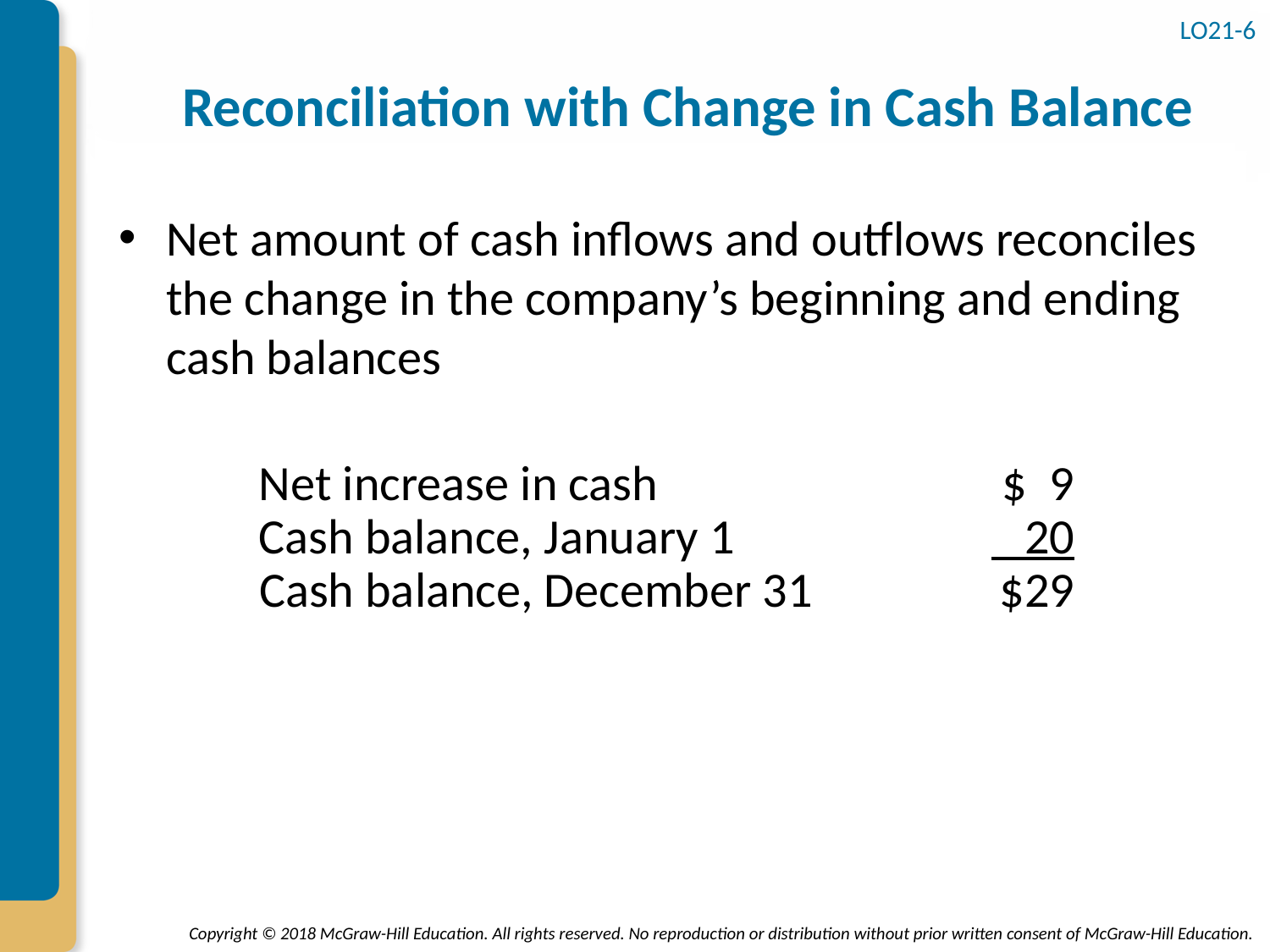

# Reconciliation with Change in Cash Balance
LO21-6
Net amount of cash inflows and outflows reconciles the change in the company’s beginning and ending cash balances

Net increase in cash
$  9
Cash balance, January 1
   20
Cash balance, December 31
$29